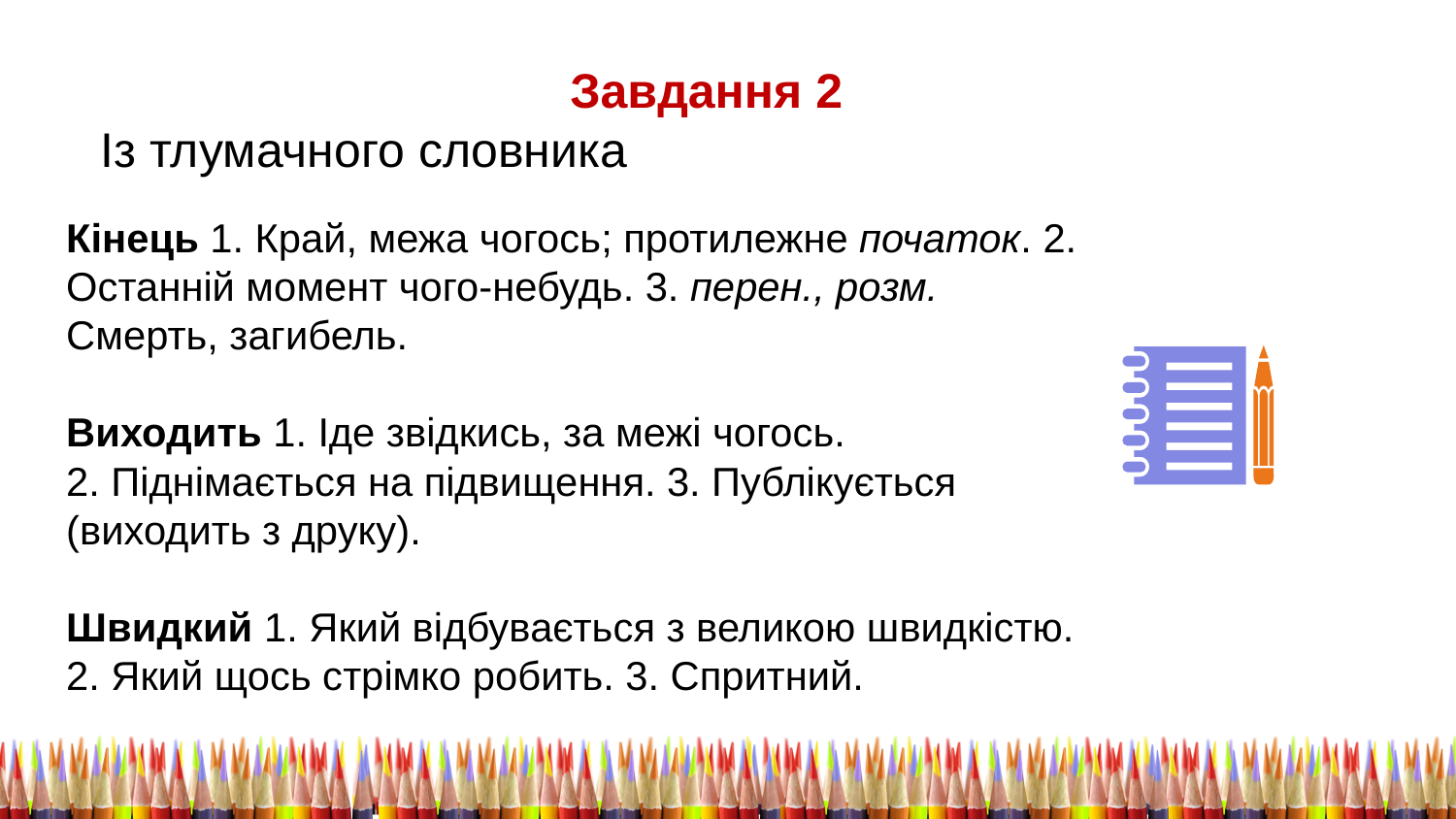

Завдання 2
Із тлумачного словника
Кінець 1. Край, межа чогось; протилежне початок. 2. Останній момент чого-небудь. 3. перен., розм. Смерть, загибель.

Виходить 1. Іде звідкись, за межі чогось.
2. Піднімається на підвищення. 3. Публікується (виходить з друку).

Швидкий 1. Який відбувається з великою швидкістю. 2. Який щось стрімко робить. 3. Спритний.